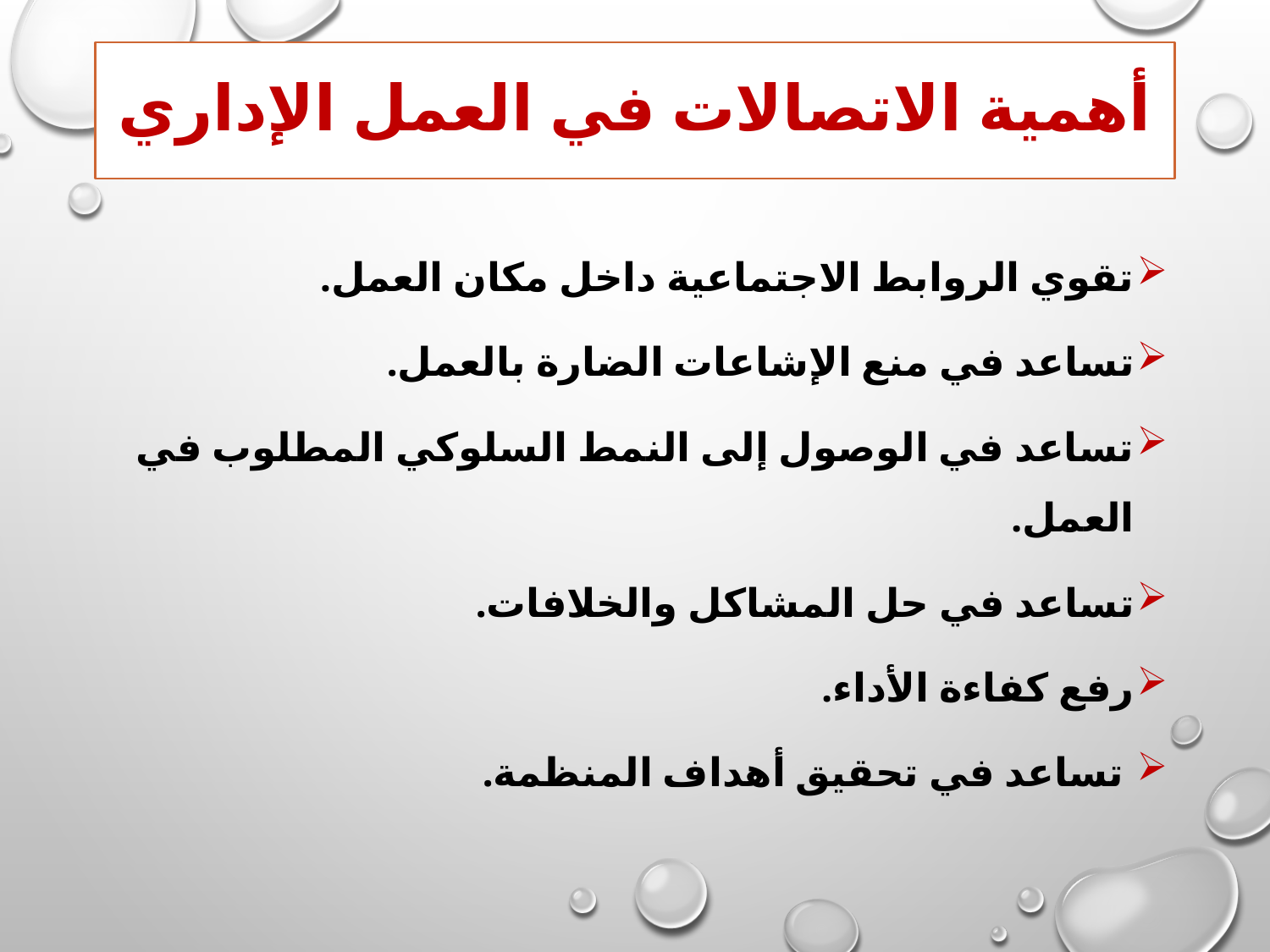

# أهمية الاتصالات في العمل الإداري
تقوي الروابط الاجتماعية داخل مكان العمل.
تساعد في منع الإشاعات الضارة بالعمل.
تساعد في الوصول إلى النمط السلوكي المطلوب في العمل.
تساعد في حل المشاكل والخلافات.
رفع كفاءة الأداء.
 تساعد في تحقيق أهداف المنظمة.